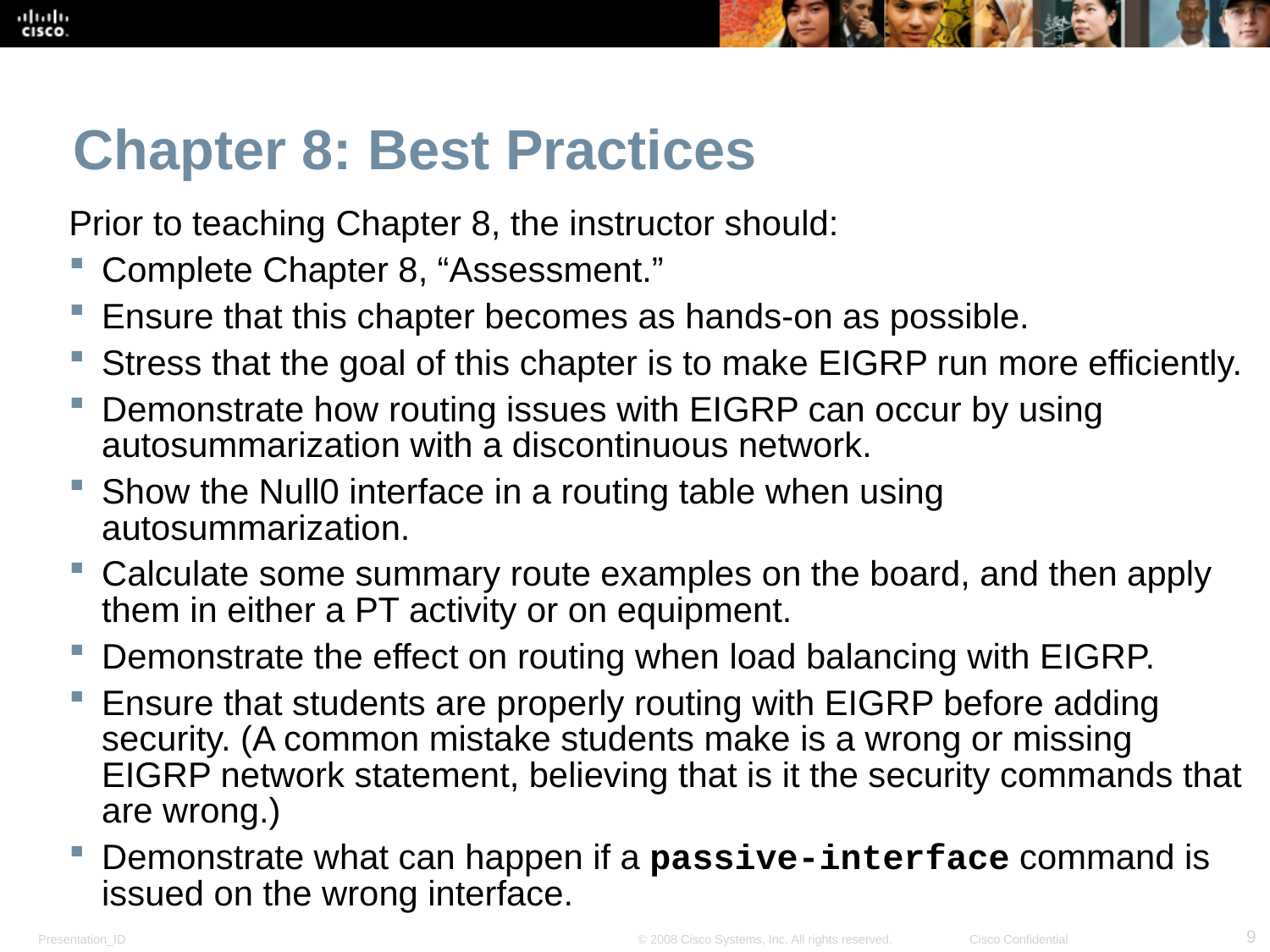

Chapter 8: Best Practices
Prior to teaching Chapter 8, the instructor should:
Complete Chapter 8, “Assessment.”
Ensure that this chapter becomes as hands-on as possible.
Stress that the goal of this chapter is to make EIGRP run more efficiently.
Demonstrate how routing issues with EIGRP can occur by using autosummarization with a discontinuous network.
Show the Null0 interface in a routing table when using autosummarization.
Calculate some summary route examples on the board, and then apply them in either a PT activity or on equipment.
Demonstrate the effect on routing when load balancing with EIGRP.
Ensure that students are properly routing with EIGRP before adding security. (A common mistake students make is a wrong or missing EIGRP network statement, believing that is it the security commands that are wrong.)
Demonstrate what can happen if a passive-interface command is issued on the wrong interface.